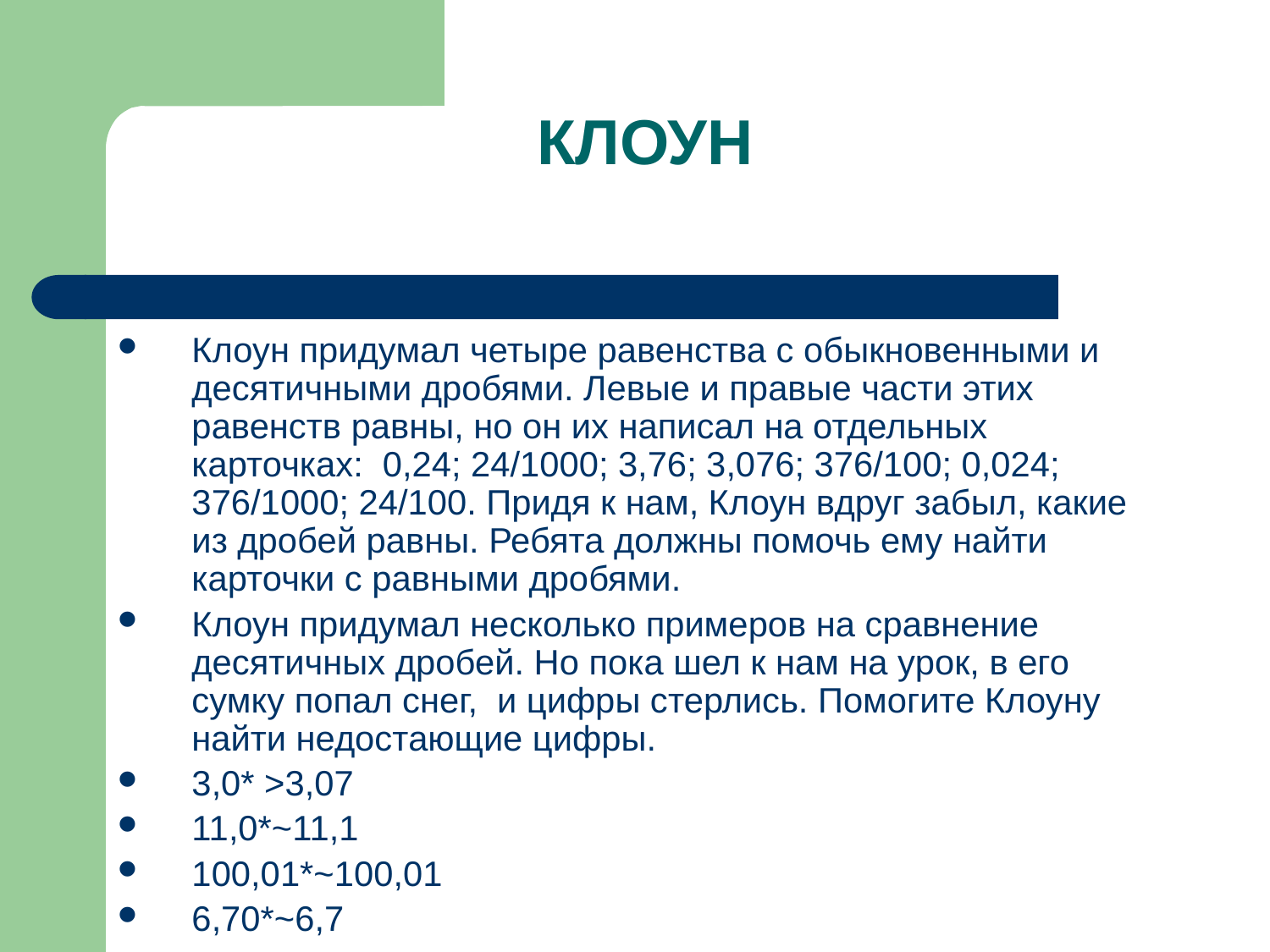

# КЛОУН
Клоун придумал четыре равенства с обыкновенными и десятичными дробями. Левые и правые части этих равенств равны, но он их написал на отдельных карточках:  0,24; 24/1000; 3,76; 3,076; 376/100; 0,024; 376/1000; 24/100. Придя к нам, Клоун вдруг забыл, какие из дробей равны. Ребята должны помочь ему найти карточки с равными дробями.
Клоун придумал несколько примеров на сравнение десятичных дробей. Но пока шел к нам на урок, в его сумку попал снег,  и цифры стерлись. Помогите Клоуну найти недостающие цифры.
3,0* >3,07
11,0*~11,1
100,01*~100,01
6,70*~6,7